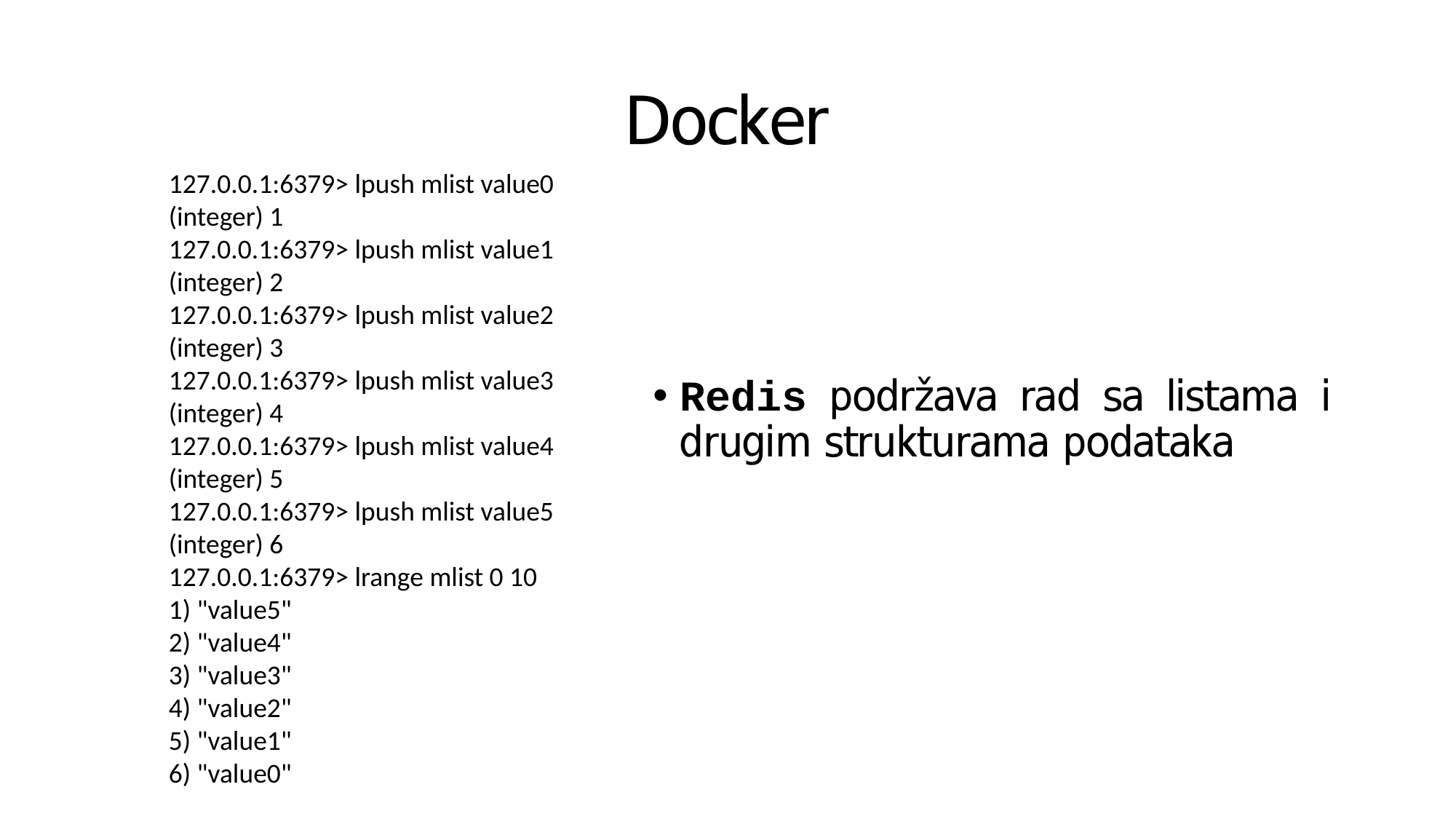

# Docker
127.0.0.1:6379> lpush mlist value0
(integer) 1
127.0.0.1:6379> lpush mlist value1
(integer) 2
127.0.0.1:6379> lpush mlist value2
(integer) 3
127.0.0.1:6379> lpush mlist value3
(integer) 4
127.0.0.1:6379> lpush mlist value4
(integer) 5
127.0.0.1:6379> lpush mlist value5
(integer) 6
127.0.0.1:6379> lrange mlist 0 10
1) "value5"
2) "value4"
3) "value3"
4) "value2"
5) "value1"
6) "value0"
Redis podržava rad sa listama i drugim strukturama podataka